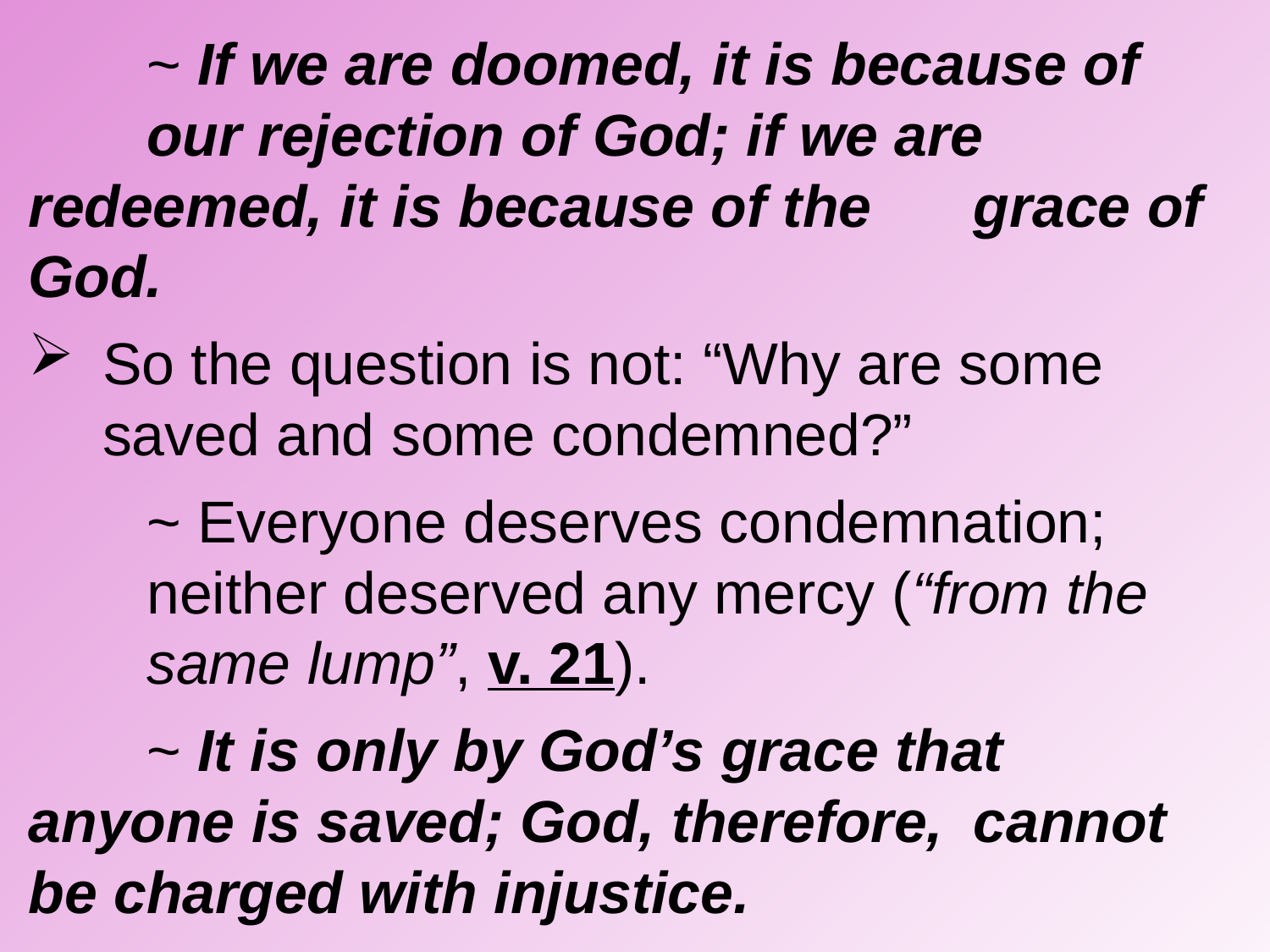

~ If we are doomed, it is because of 				our rejection of God; if we are 					redeemed, it is because of the 				grace of God.
So the question is not: “Why are some saved and some condemned?”
		~ Everyone deserves condemnation; 						neither deserved any mercy (“from the 					same lump”, v. 21).
		~ It is only by God’s grace that 					anyone is saved; God, therefore, 					cannot be charged with injustice.